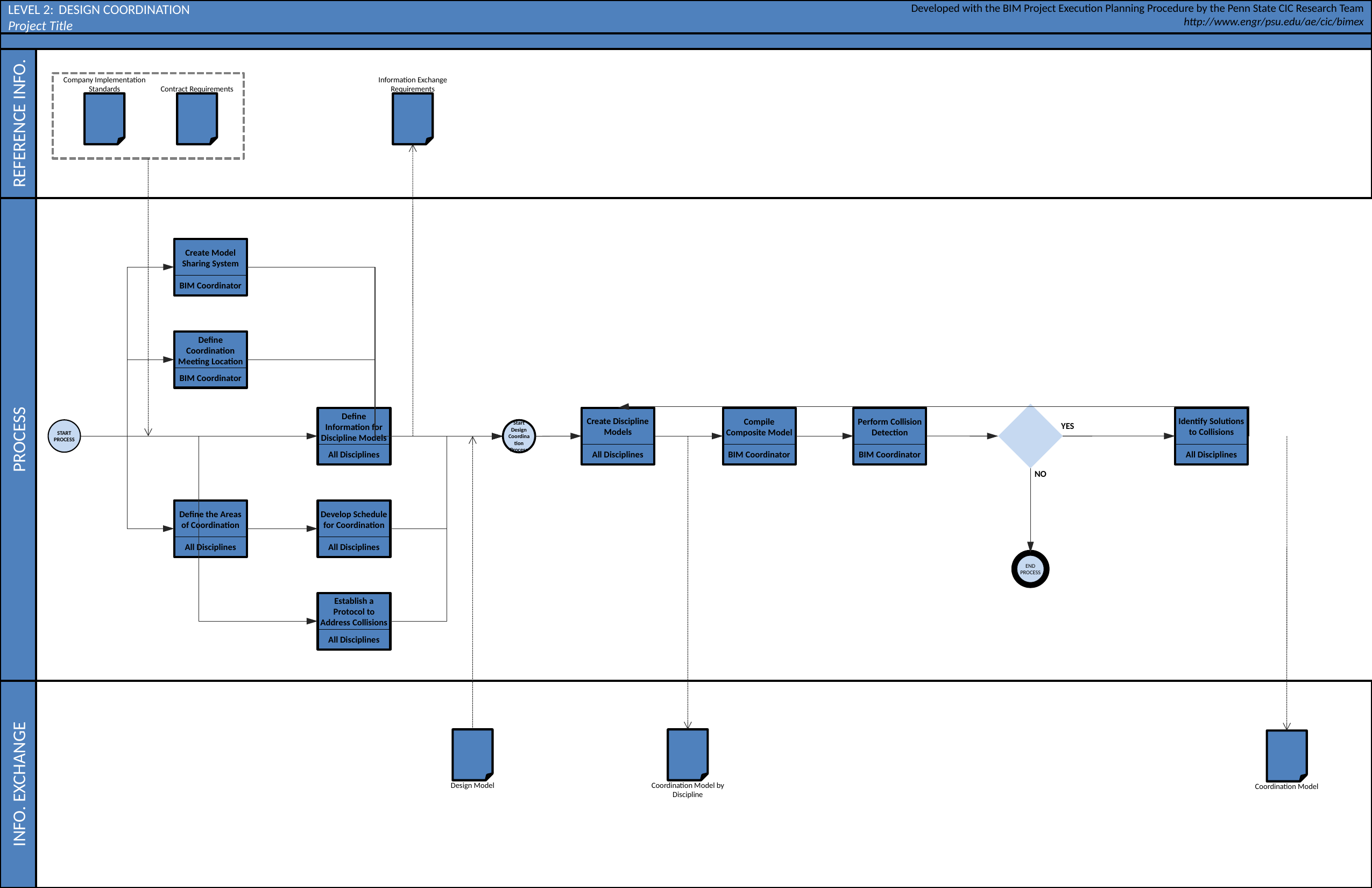

# Design coordination

Company Implementation Standards

Contract Requirements

Information Exchange Requirements

Create Model Sharing System
BIM Coordinator

Define Coordination Meeting Location
BIM Coordinator
Any collisions?

Create Discipline Models
All Disciplines

Compile Composite Model
BIM Coordinator

Perform Collision Detection
BIM Coordinator

Identify Solutions to Collisions
All Disciplines

Define Information for Discipline Models
All Disciplines
START PROCESS
Start Design Coordination Process
YES
NO

Define the Areas of Coordination
All Disciplines

Develop Schedule for Coordination
All Disciplines
END PROCESS

Establish a Protocol to Address Collisions
All Disciplines

Design Model

Coordination Model by Discipline

Coordination Model